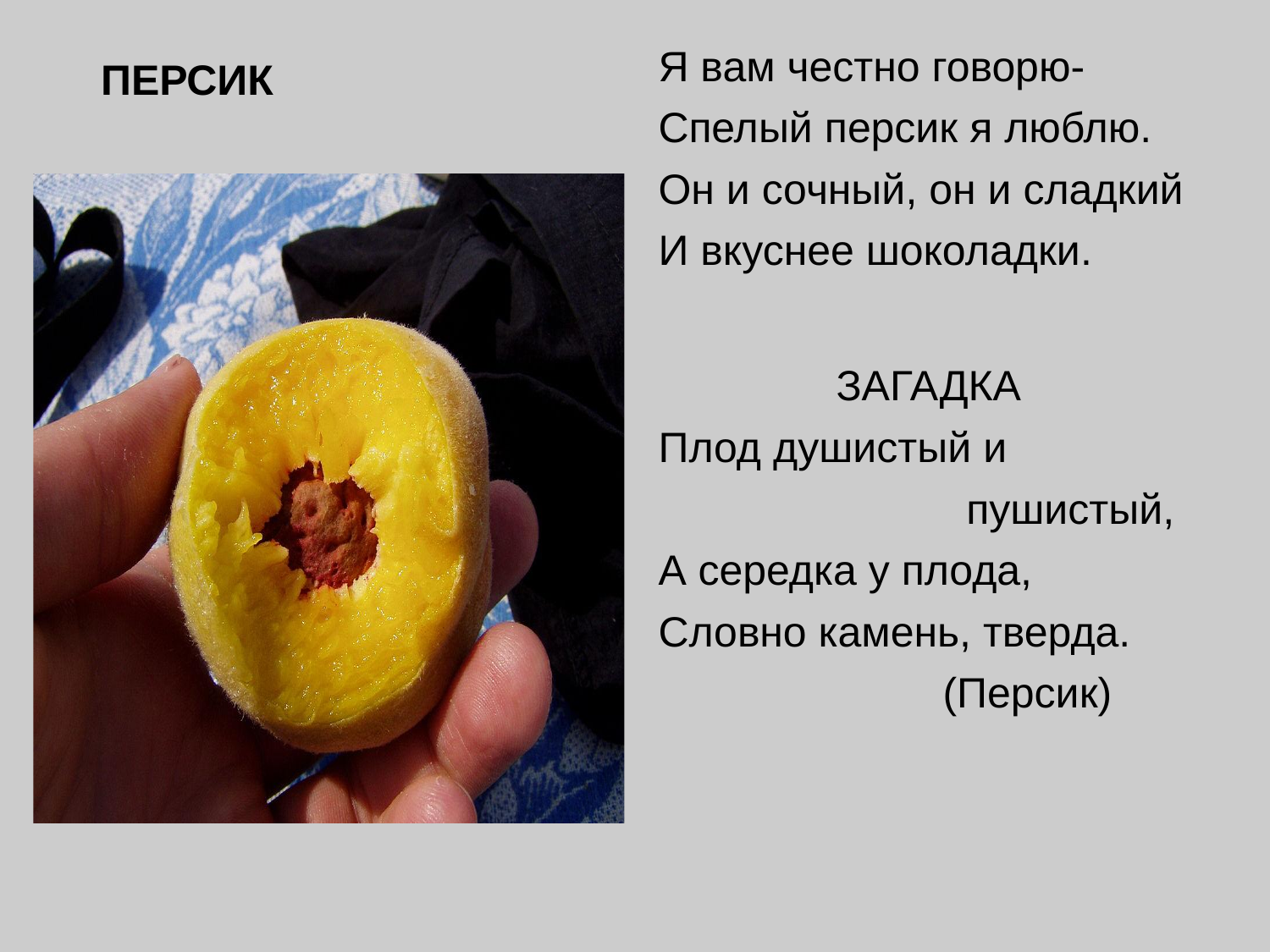

Я вам честно говорю-
Спелый персик я люблю.
Он и сочный, он и сладкий
И вкуснее шоколадки.

               ЗАГАДКА
Плод душистый и
                          пушистый,
А середка у плода,
Словно камень, тверда.
                        (Персик)
# ПЕРСИК